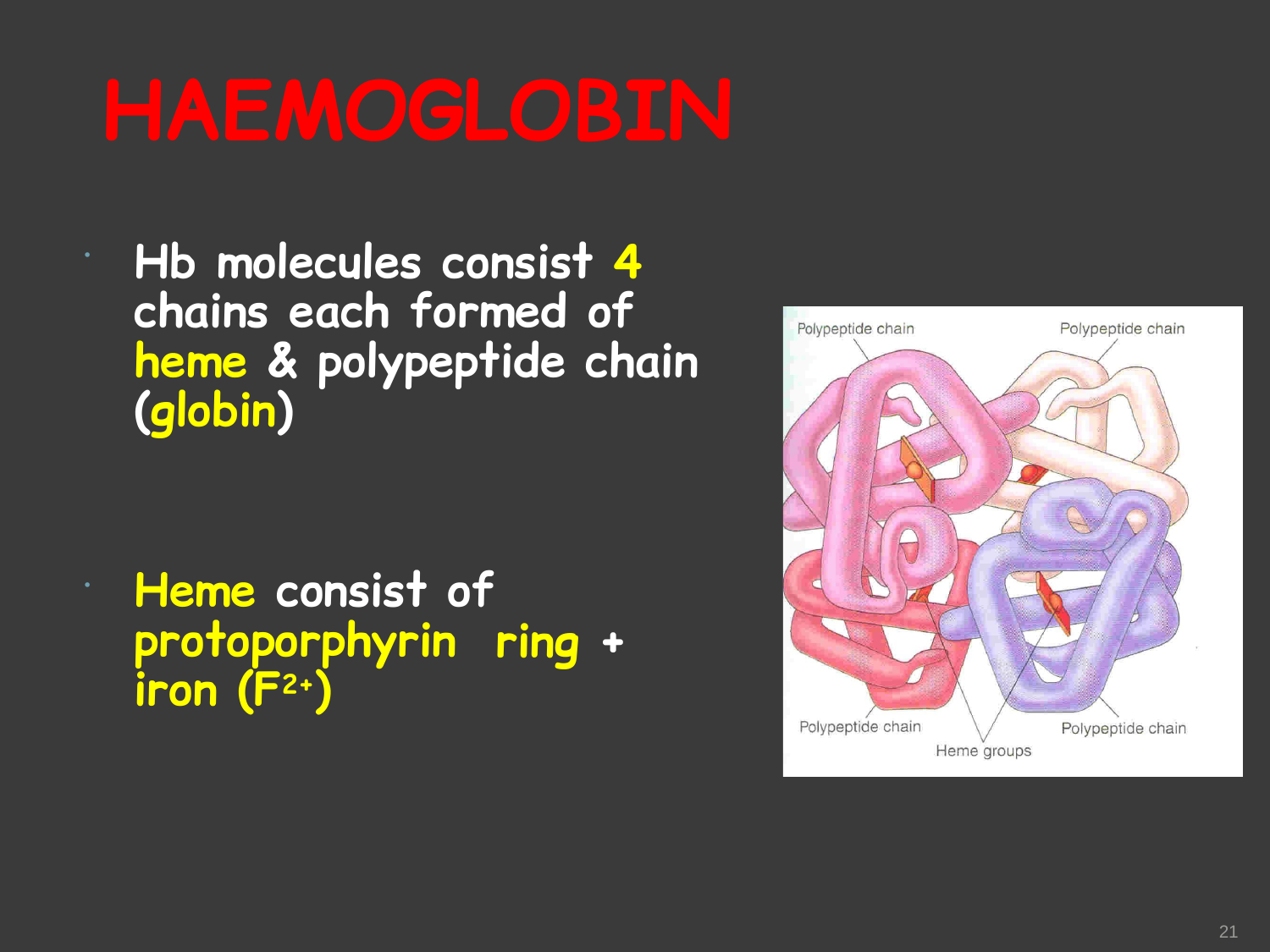

# HAEMOGLOBIN
Hb molecules consist 4 chains each formed of heme & polypeptide chain (globin)

Heme consist of protoporphyrin iron (F2+)
ring +
21